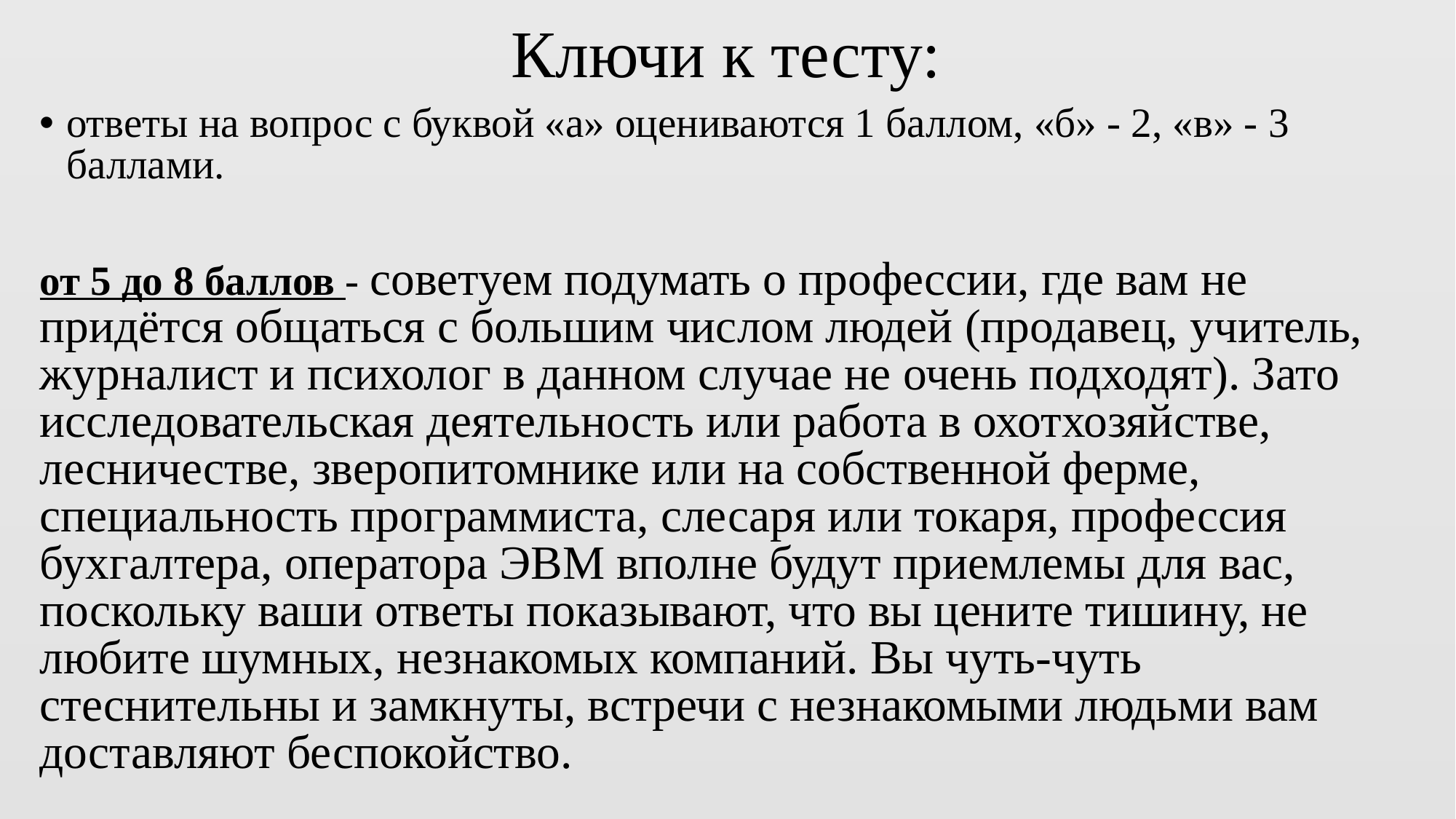

# Ключи к тесту:
ответы на вопрос с буквой «а» оцениваются 1 баллом, «б» - 2, «в» - 3 баллами.

от 5 до 8 баллов - советуем подумать о профессии, где вам не придётся общаться с большим числом людей (продавец, учитель, журналист и психолог в данном случае не очень подходят). Зато исследовательская деятельность или работа в охотхозяйстве, лесничестве, зверопитомнике или на собственной ферме, специальность программиста, слесаря или токаря, профессия бухгалтера, оператора ЭВМ вполне будут приемлемы для вас, поскольку ваши ответы показывают, что вы цените тишину, не любите шумных, незнакомых компаний. Вы чуть-чуть стеснительны и замкнуты, встречи с незнакомыми людьми вам доставляют беспокойство.